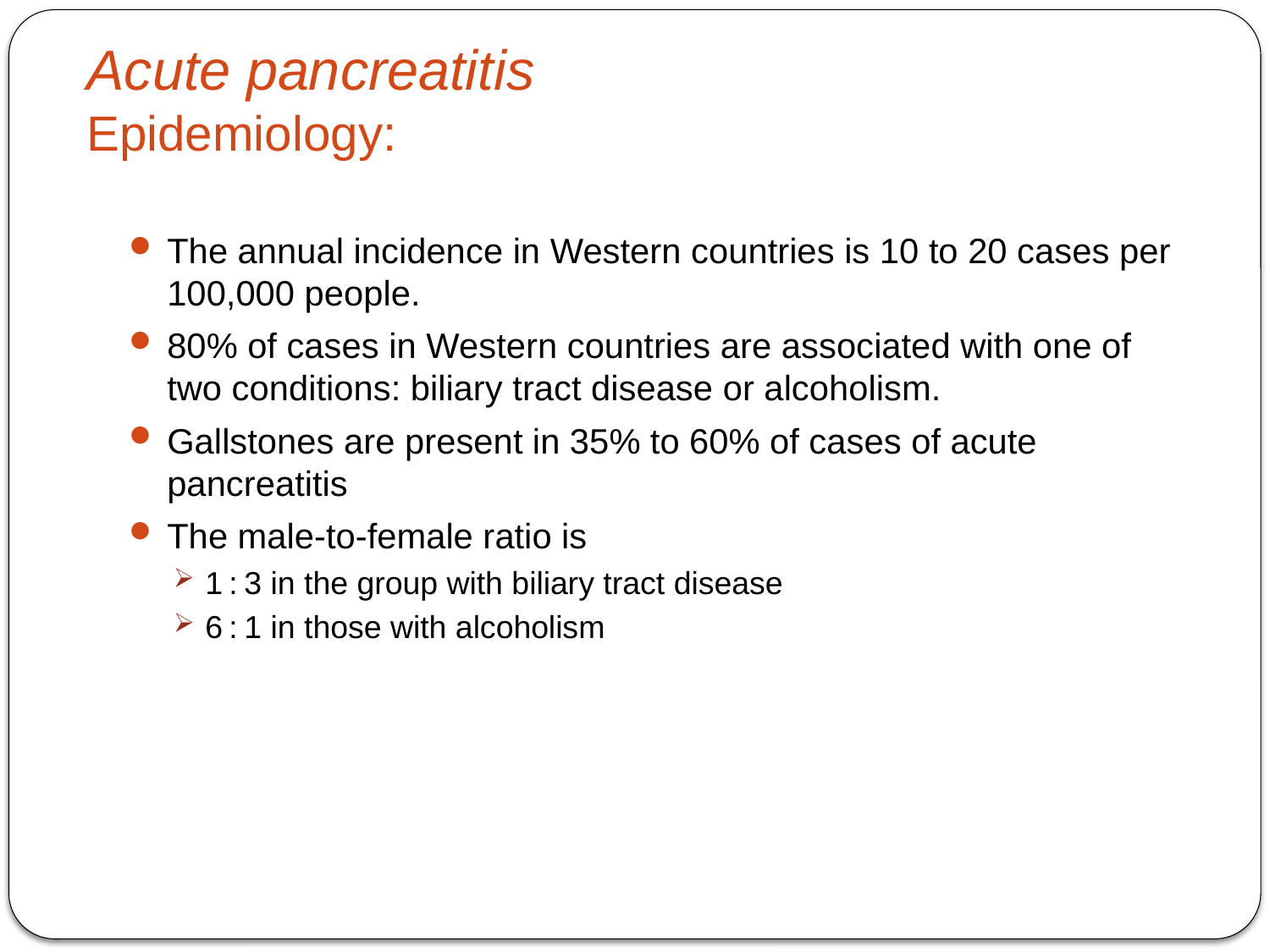

# Acute pancreatitis Epidemiology:
The annual incidence in Western countries is 10 to 20 cases per 100,000 people.
80% of cases in Western countries are associated with one of two conditions: biliary tract disease or alcoholism.
Gallstones are present in 35% to 60% of cases of acute pancreatitis
The male-to-female ratio is
1 : 3 in the group with biliary tract disease
6 : 1 in those with alcoholism